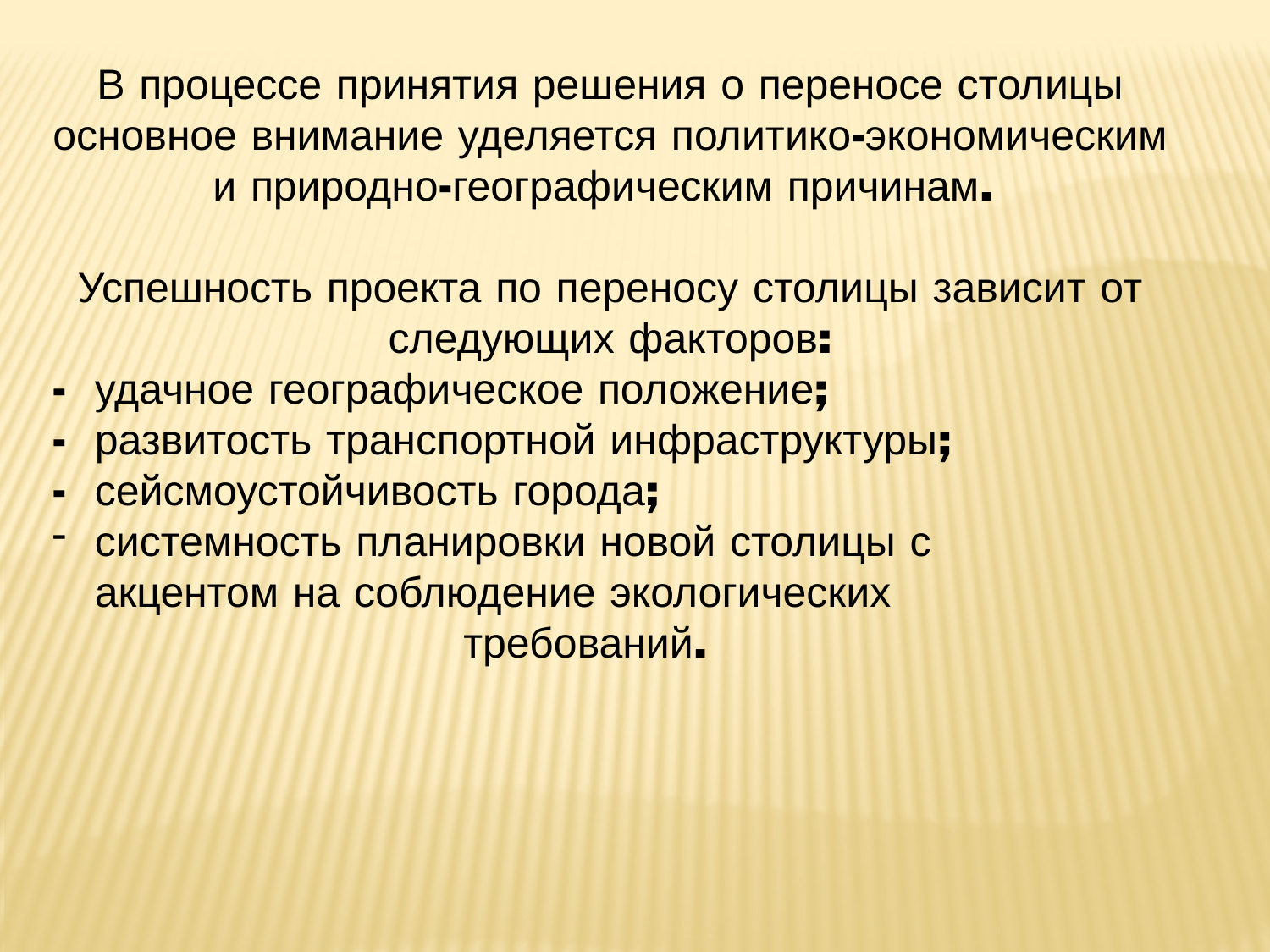

В процессе принятия решения о переносе столицы основное внимание уделяется политико-экономическим и природно-географическим причинам.

Успешность проекта по переносу столицы зависит от следующих факторов:
-  удачное географическое положение;
-  развитость транспортной инфраструктуры;
-  сейсмоустойчивость города;
  системность планировки новой столицы с
   акцентом на соблюдение экологических
                             требований.